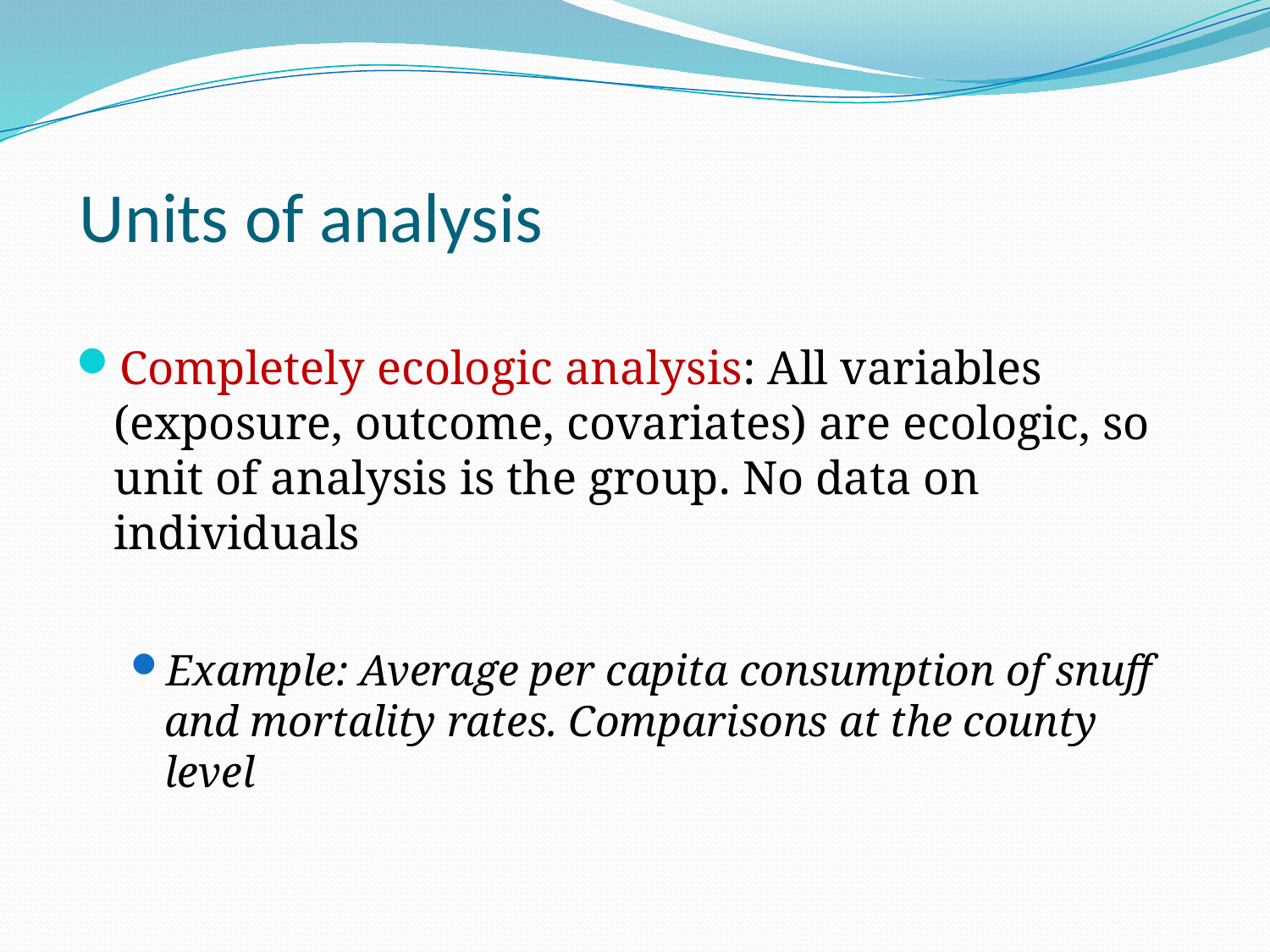

# Units of analysis

Completely ecologic analysis: All variables (exposure, outcome, covariates) are ecologic, so unit of analysis is the group. No data on individuals

Example: Average per capita consumption of snuff and mortality rates. Comparisons at the county level